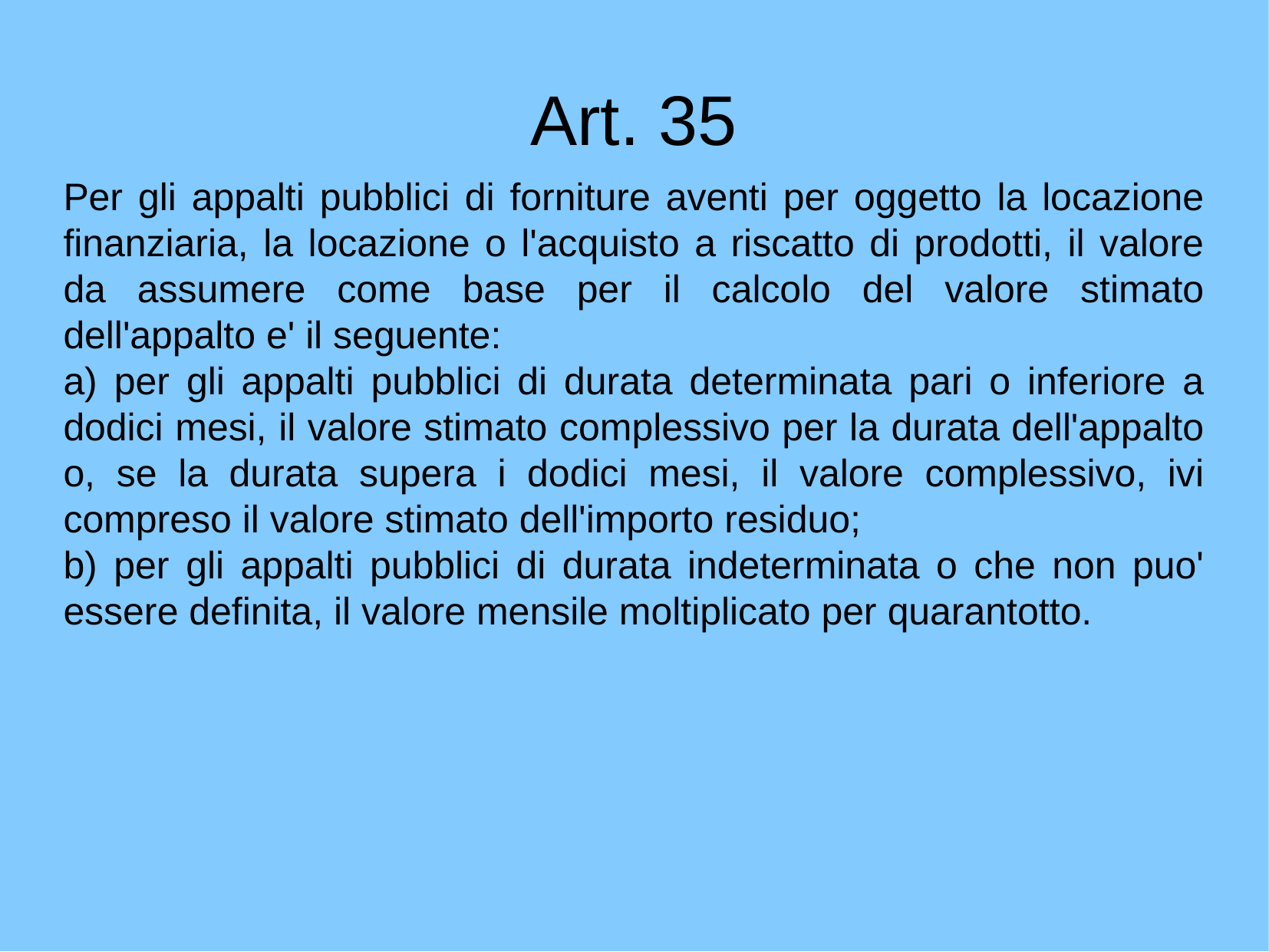

Art. 35
Per gli appalti pubblici di forniture aventi per oggetto la locazione finanziaria, la locazione o l'acquisto a riscatto di prodotti, il valore da assumere come base per il calcolo del valore stimato dell'appalto e' il seguente:
a) per gli appalti pubblici di durata determinata pari o inferiore a dodici mesi, il valore stimato complessivo per la durata dell'appalto o, se la durata supera i dodici mesi, il valore complessivo, ivi compreso il valore stimato dell'importo residuo;
b) per gli appalti pubblici di durata indeterminata o che non puo' essere definita, il valore mensile moltiplicato per quarantotto.